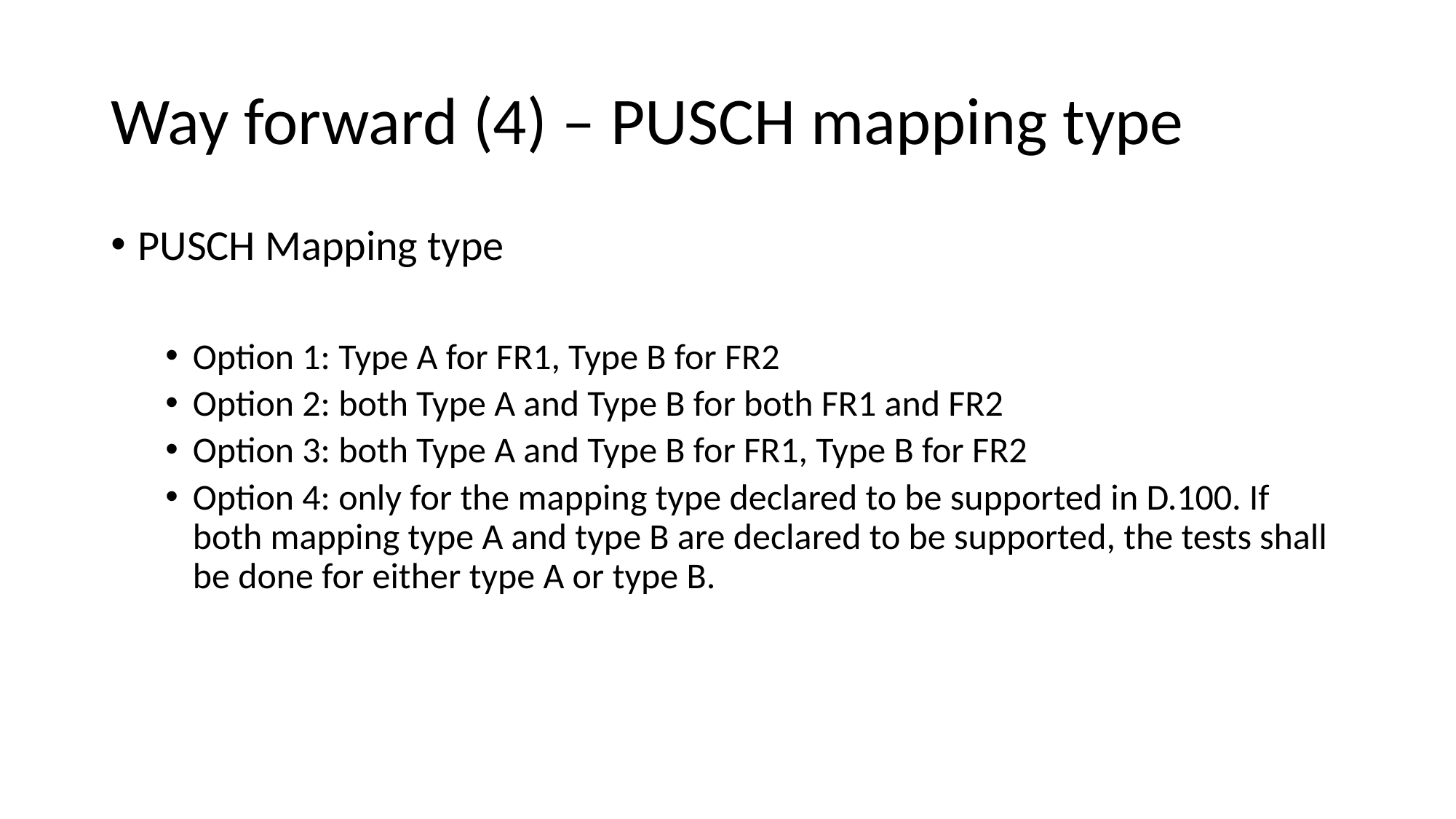

# Way forward (4) – PUSCH mapping type
PUSCH Mapping type

Option 1: Type A for FR1, Type B for FR2
Option 2: both Type A and Type B for both FR1 and FR2
Option 3: both Type A and Type B for FR1, Type B for FR2
Option 4: only for the mapping type declared to be supported in D.100. If both mapping type A and type B are declared to be supported, the tests shall be done for either type A or type B.